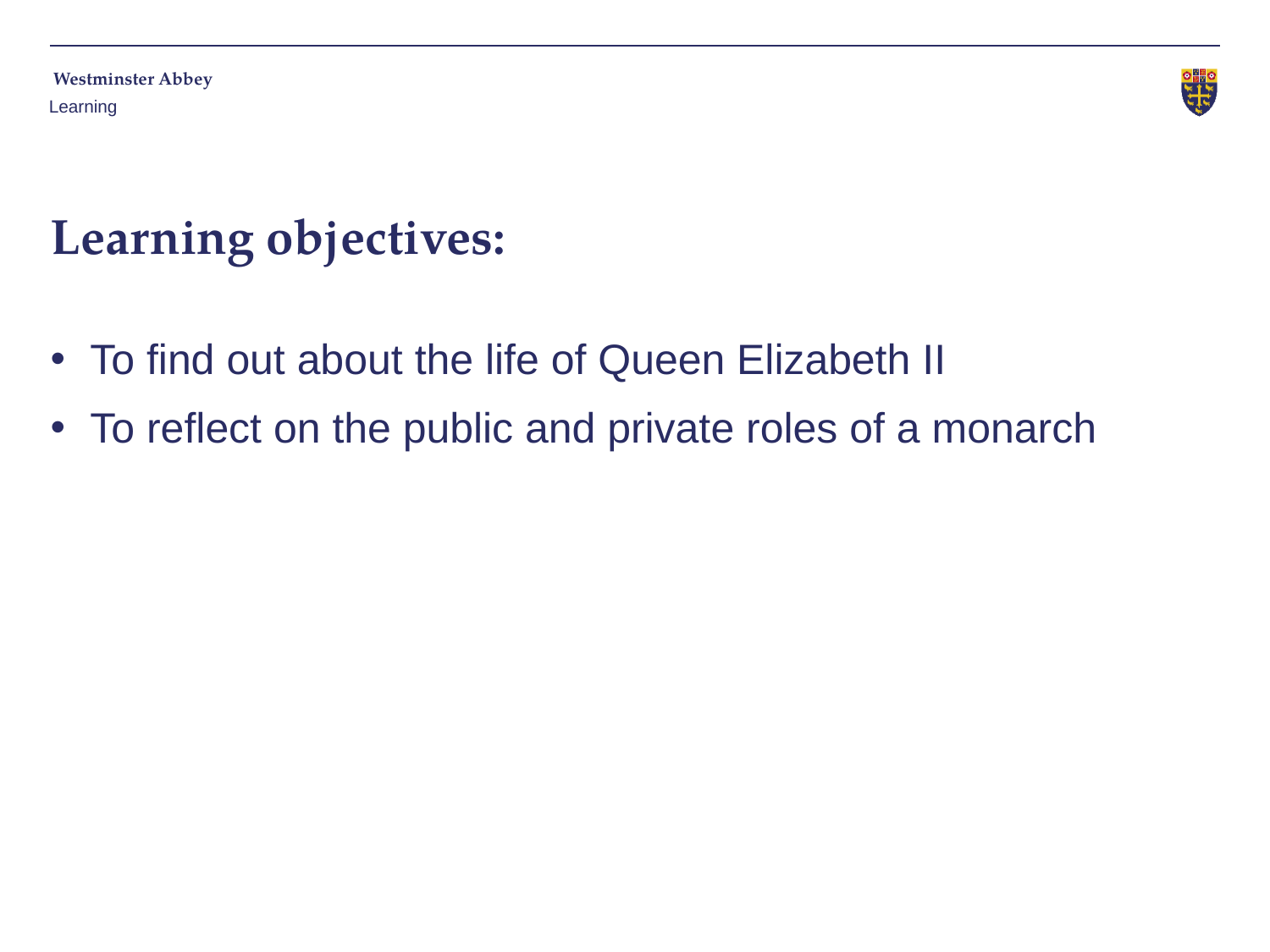

Learning
# Learning objectives:
To find out about the life of Queen Elizabeth II
To reflect on the public and private roles of a monarch